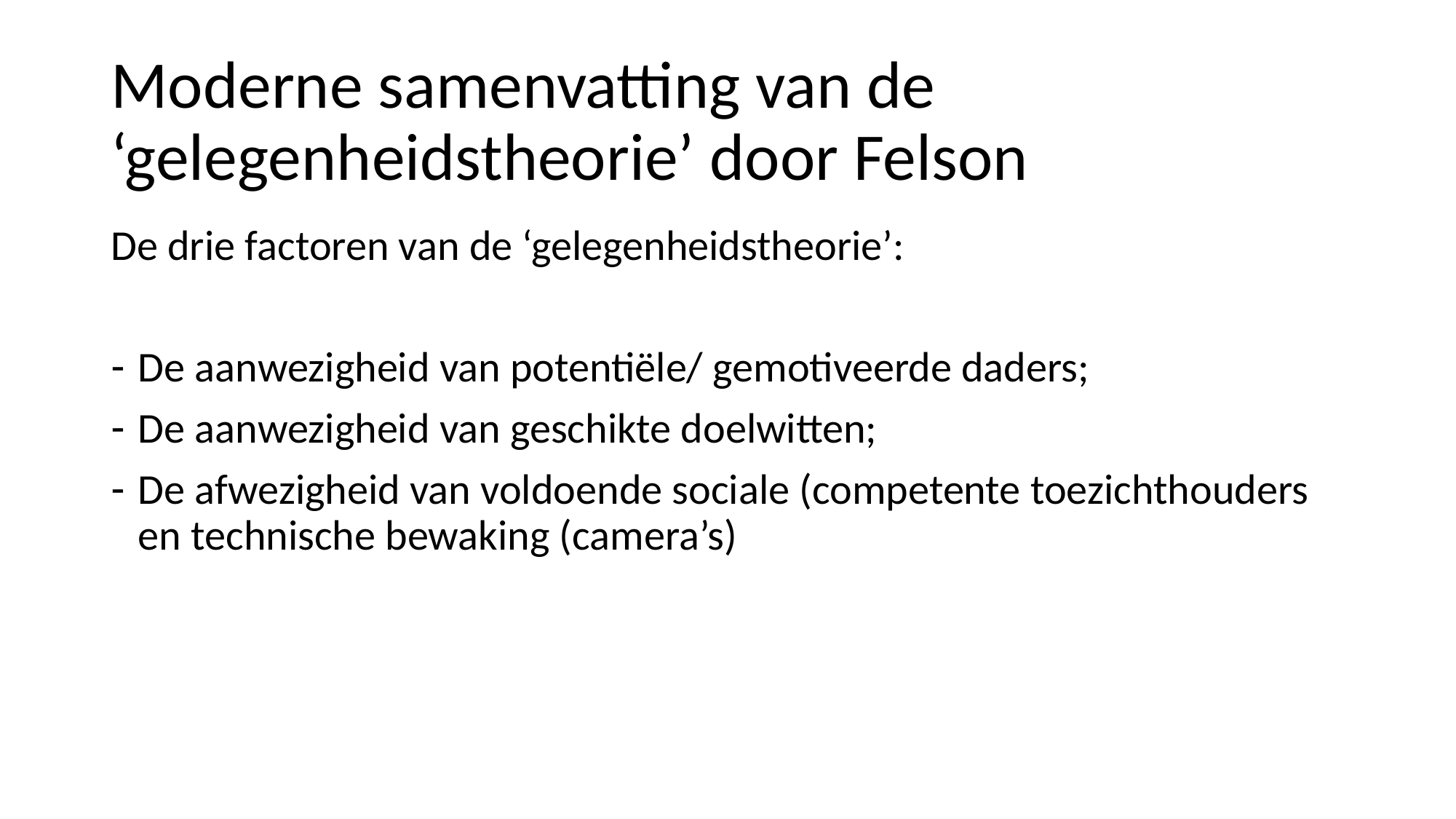

# Moderne samenvatting van de  ‘gelegenheidstheorie’ door Felson
De drie factoren van de ‘gelegenheidstheorie’:

De aanwezigheid van potentiële/ gemotiveerde daders;
De aanwezigheid van geschikte doelwitten;
De afwezigheid van voldoende sociale (competente toezichthouders en technische bewaking (camera’s)